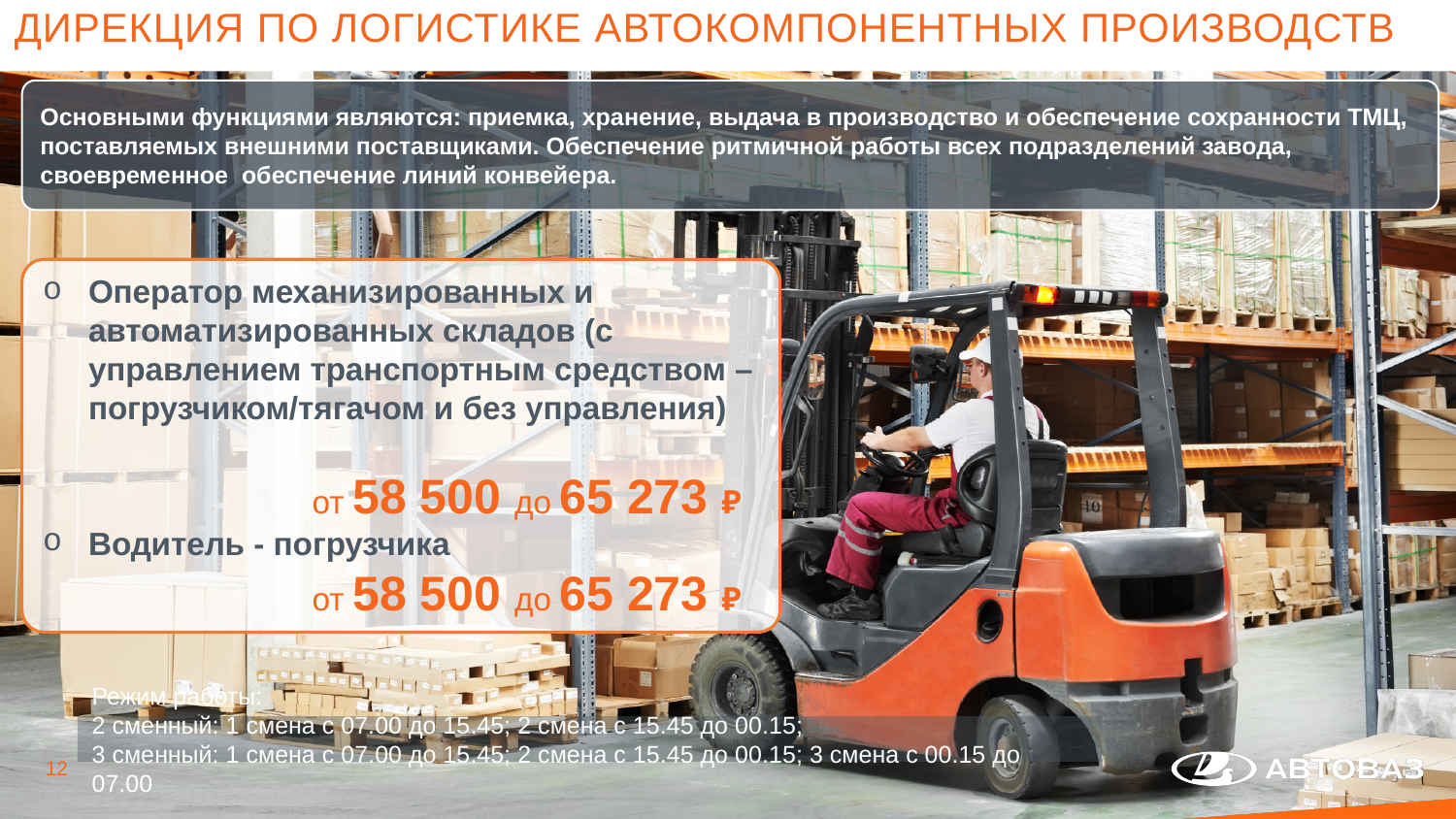

ДИРЕКЦИЯ по ЛОГИСТИКЕ АВТОКОМПОНЕНТНЫХ ПРОИЗВОДСТВ
Основными функциями являются: приемка, хранение, выдача в производство и обеспечение сохранности ТМЦ, поставляемых внешними поставщиками. Обеспечение ритмичной работы всех подразделений завода, своевременное  обеспечение линий конвейера.
Оператор механизированных и автоматизированных складов (с управлением транспортным средством – погрузчиком/тягачом и без управления)
                              от 58 500 до 65 273 ₽
Водитель - погрузчика
                              от 58 500 до 65 273 ₽
Режим работы:
2 сменный: 1 смена с 07.00 до 15.45; 2 смена с 15.45 до 00.15;
3 сменный: 1 смена с 07.00 до 15.45; 2 смена с 15.45 до 00.15; 3 смена с 00.15 до 07.00